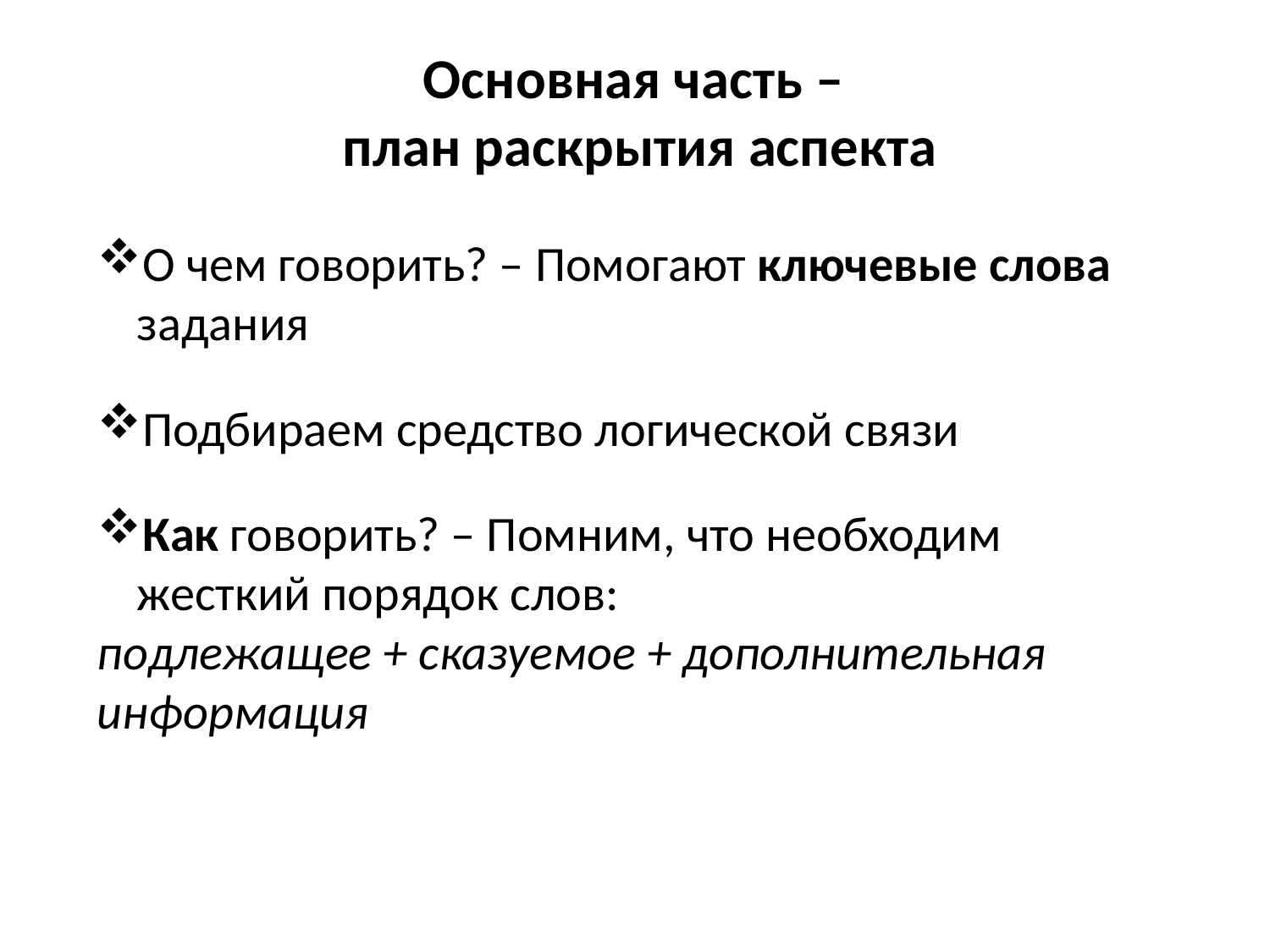

Основная часть –
план раскрытия аспекта
О чем говорить? – Помогают ключевые слова задания
Подбираем средство логической связи
Как говорить? – Помним, что необходим жесткий порядок слов:
подлежащее + сказуемое + дополнительная информация